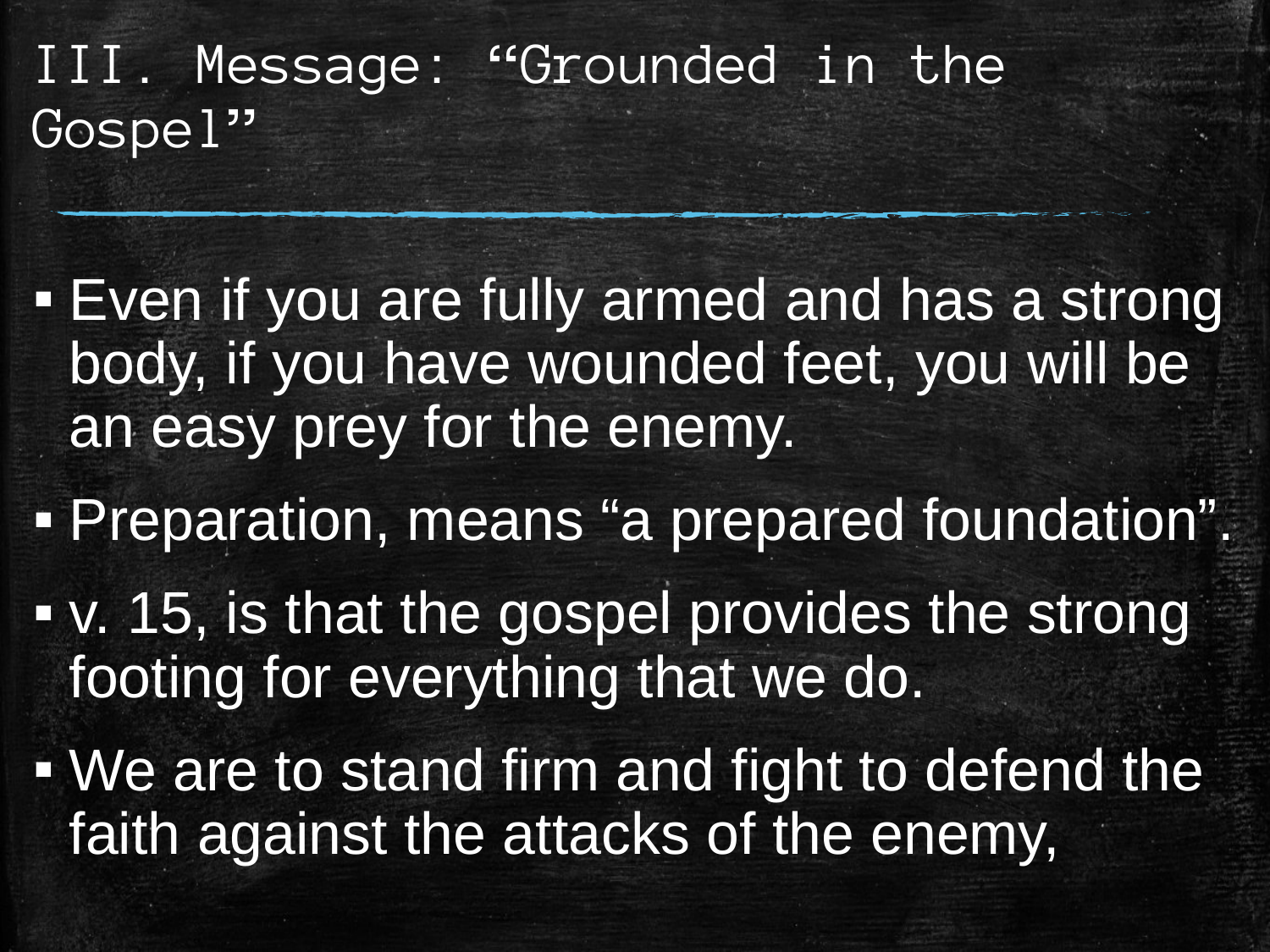

# III. Message: “Grounded in the Gospel”
Even if you are fully armed and has a strong body, if you have wounded feet, you will be an easy prey for the enemy.
Preparation, means “a prepared foundation”.
v. 15, is that the gospel provides the strong footing for everything that we do.
We are to stand firm and fight to defend the faith against the attacks of the enemy,